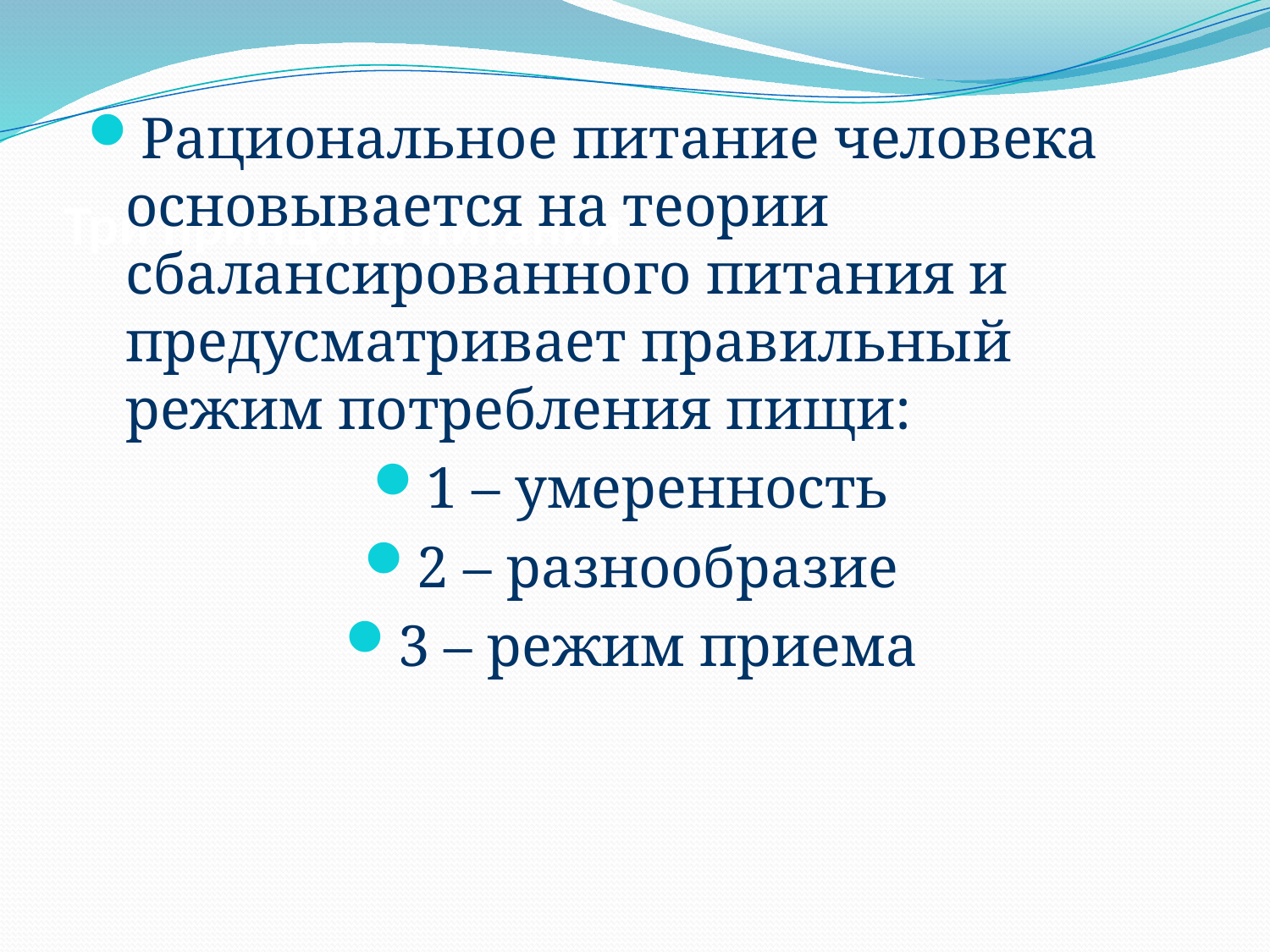

Рациональное питание человека основывается на теории сбалансированного питания и предусматривает правильный режим потребления пищи:
1 – умеренность
2 – разнообразие
3 – режим приема

# Три принципа питания